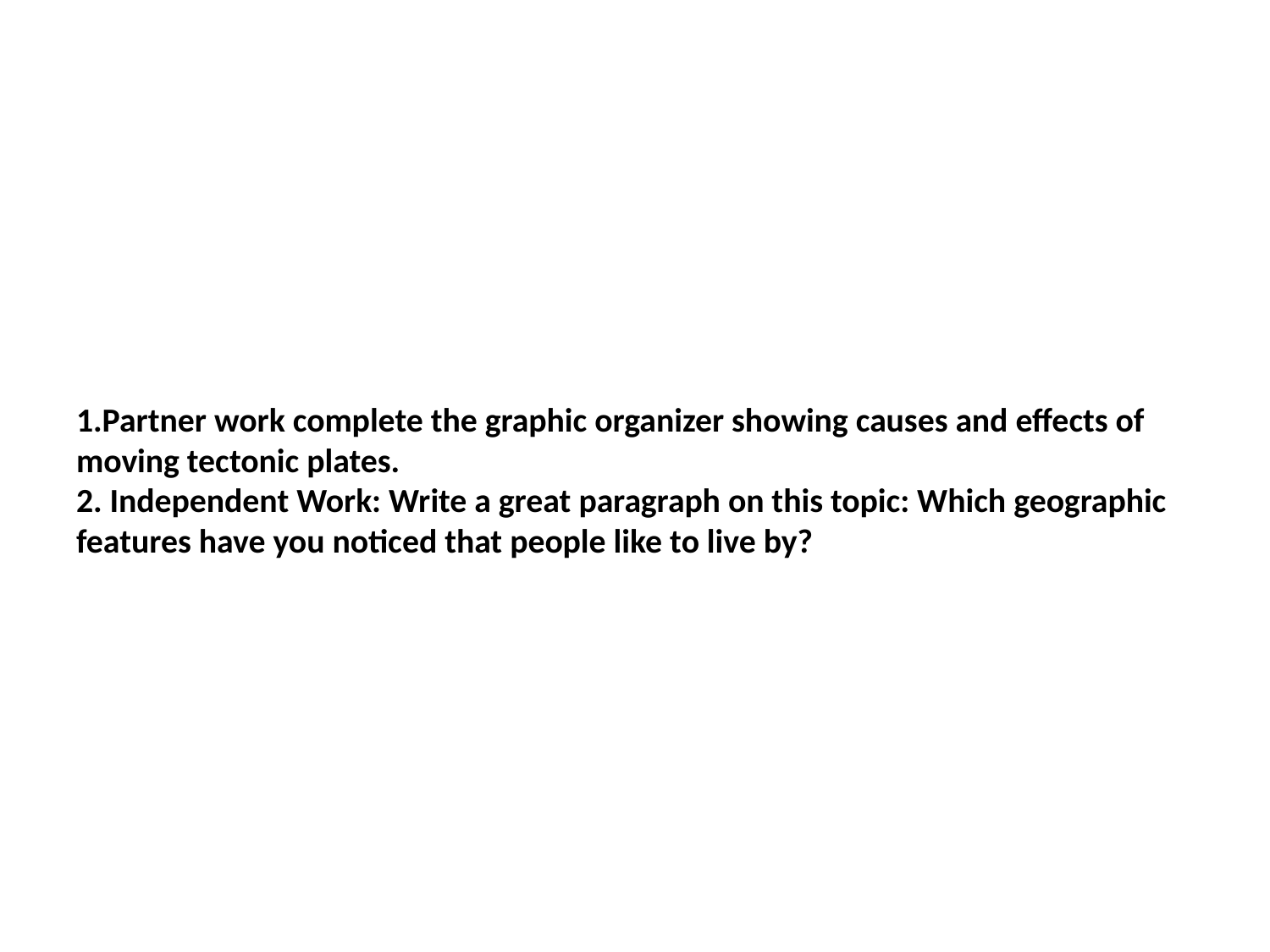

# 1.Partner work complete the graphic organizer showing causes and effects of moving tectonic plates. 2. Independent Work: Write a great paragraph on this topic: Which geographic features have you noticed that people like to live by?